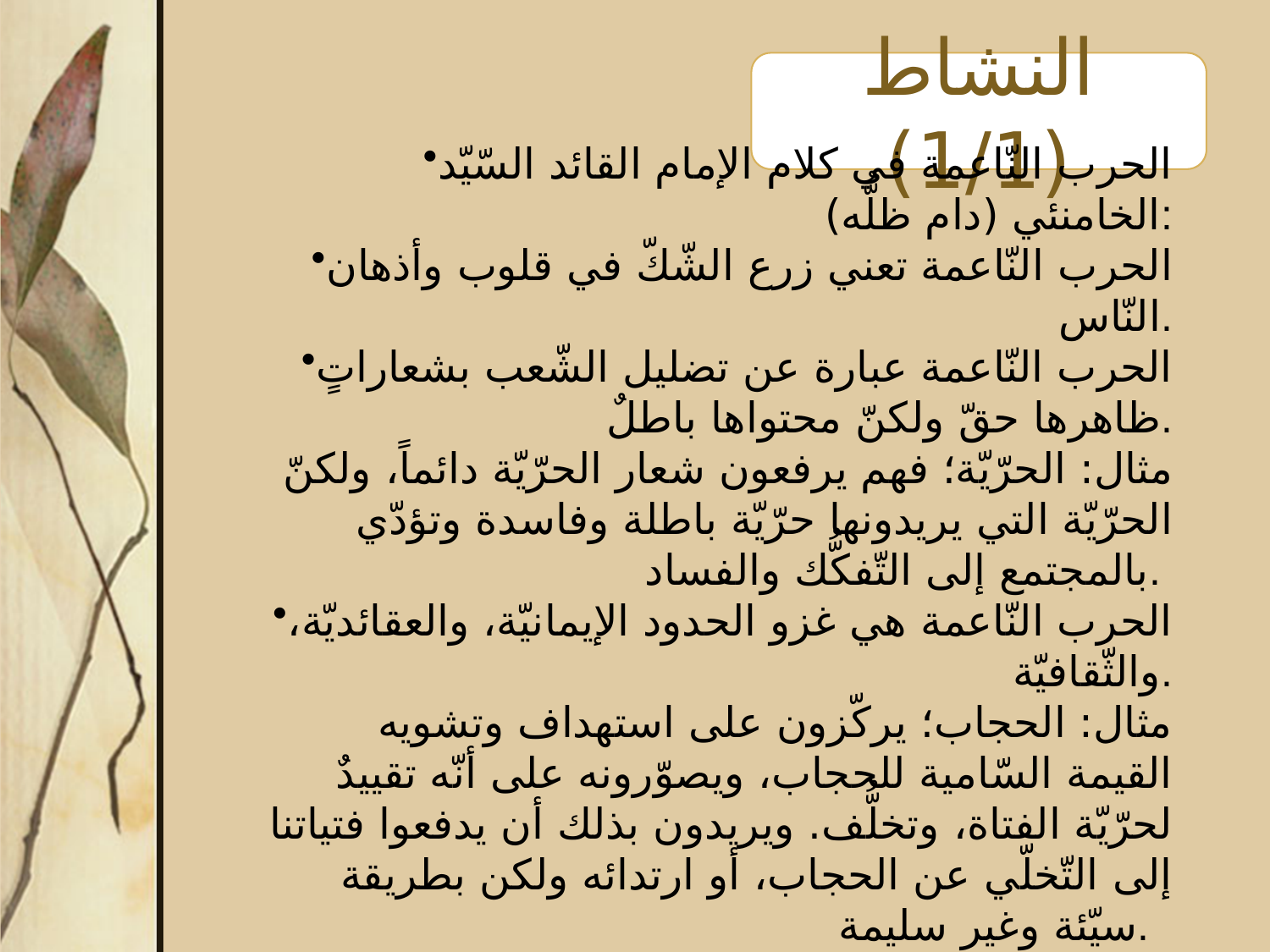

النشاط (1/1)
الحرب النّاعمة في كلام الإمام القائد السّيّد الخامنئي (دام ظلُّه):
الحرب النّاعمة تعني زرع الشّكّ في قلوب وأذهان النّاس.
الحرب النّاعمة عبارة عن تضليل الشّعب بشعاراتٍ ظاهرها حقّ ولكنّ محتواها باطلٌ.
مثال: الحرّيّة؛ فهم يرفعون شعار الحرّيّة دائماً، ولكنّ الحرّيّة التي يريدونها حرّيّة باطلة وفاسدة وتؤدّي بالمجتمع إلى التّفكُّك والفساد.
الحرب النّاعمة هي غزو الحدود الإيمانيّة، والعقائديّة، والثّقافيّة.
مثال: الحجاب؛ يركّزون على استهداف وتشويه القيمة السّامية للحجاب، ويصوّرونه على أنّه تقييدٌ لحرّيّة الفتاة، وتخلُّف. ويريدون بذلك أن يدفعوا فتياتنا إلى التّخلّي عن الحجاب، أو ارتدائه ولكن بطريقة سيّئة وغير سليمة.
.